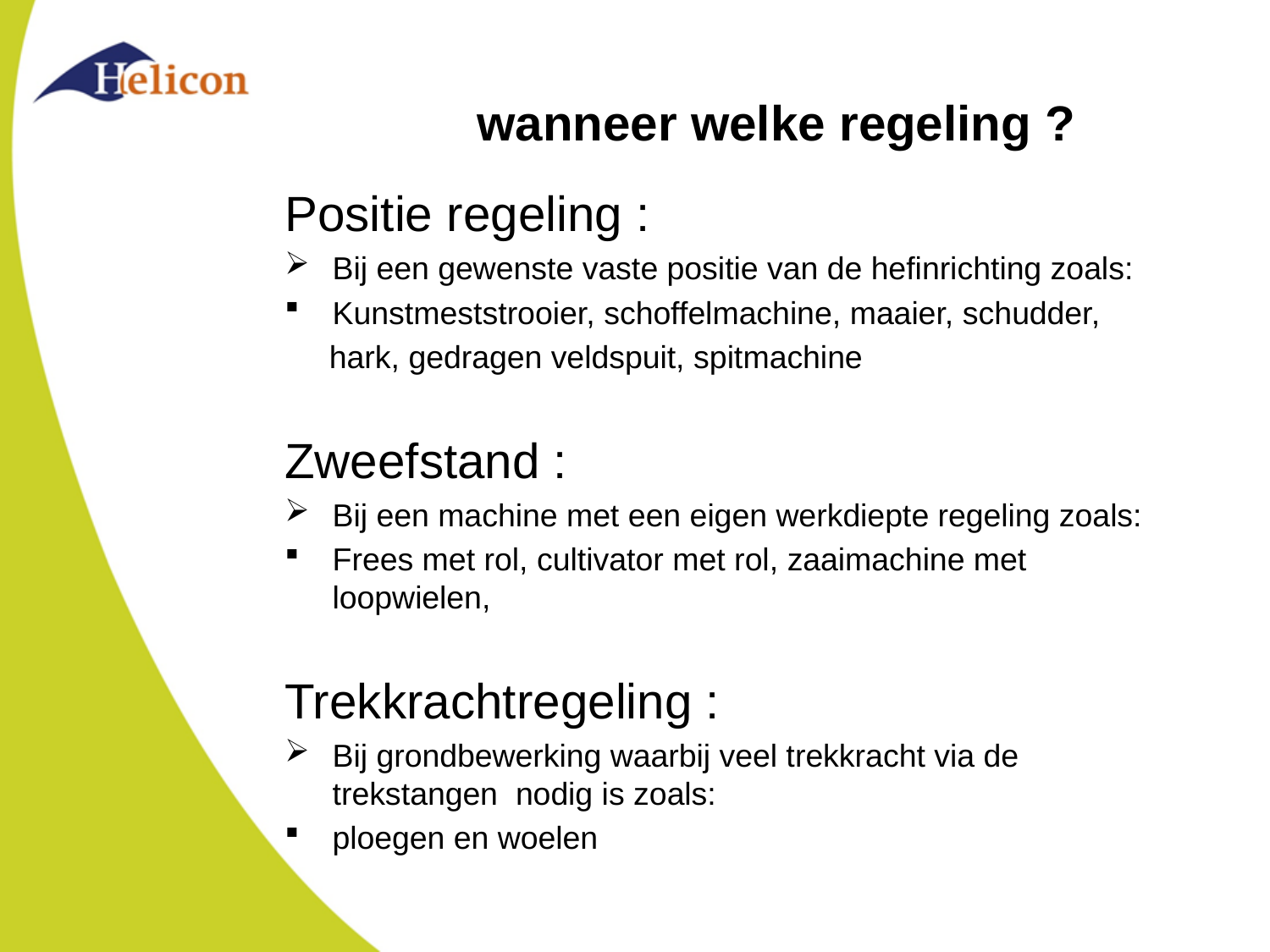

# wanneer welke regeling ?
Positie regeling :
Bij een gewenste vaste positie van de hefinrichting zoals:
Kunstmeststrooier, schoffelmachine, maaier, schudder,
     hark, gedragen veldspuit, spitmachine

Zweefstand :
Bij een machine met een eigen werkdiepte regeling zoals:
Frees met rol, cultivator met rol, zaaimachine met loopwielen,

Trekkrachtregeling :
Bij grondbewerking waarbij veel trekkracht via de trekstangen  nodig is zoals:
ploegen en woelen